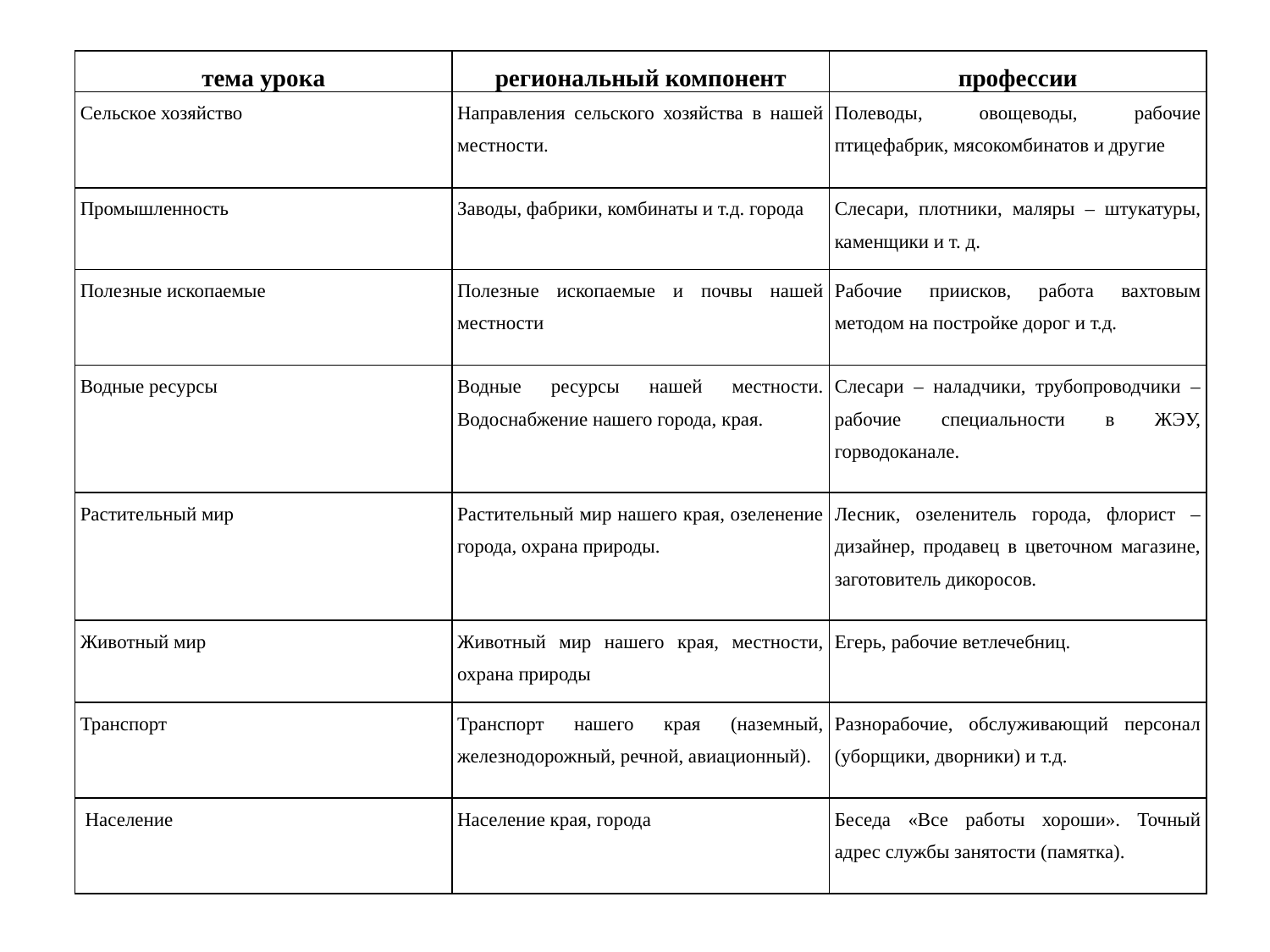

#
| тема урока | региональный компонент | профессии |
| --- | --- | --- |
| Сельское хозяйство | Направления сельского хозяйства в нашей местности. | Полеводы, овощеводы, рабочие птицефабрик, мясокомбинатов и другие |
| Промышленность | Заводы, фабрики, комбинаты и т.д. города | Слесари, плотники, маляры – штукатуры, каменщики и т. д. |
| Полезные ископаемые | Полезные ископаемые и почвы нашей местности | Рабочие приисков, работа вахтовым методом на постройке дорог и т.д. |
| Водные ресурсы | Водные ресурсы нашей местности. Водоснабжение нашего города, края. | Слесари – наладчики, трубопроводчики – рабочие специальности в ЖЭУ, горводоканале. |
| Растительный мир | Растительный мир нашего края, озеленение города, охрана природы. | Лесник, озеленитель города, флорист – дизайнер, продавец в цветочном магазине, заготовитель дикоросов. |
| Животный мир | Животный мир нашего края, местности, охрана природы | Егерь, рабочие ветлечебниц. |
| Транспорт | Транспорт нашего края (наземный, железнодорожный, речной, авиационный). | Разнорабочие, обслуживающий персонал (уборщики, дворники) и т.д. |
| Население | Население края, города | Беседа «Все работы хороши». Точный адрес службы занятости (памятка). |